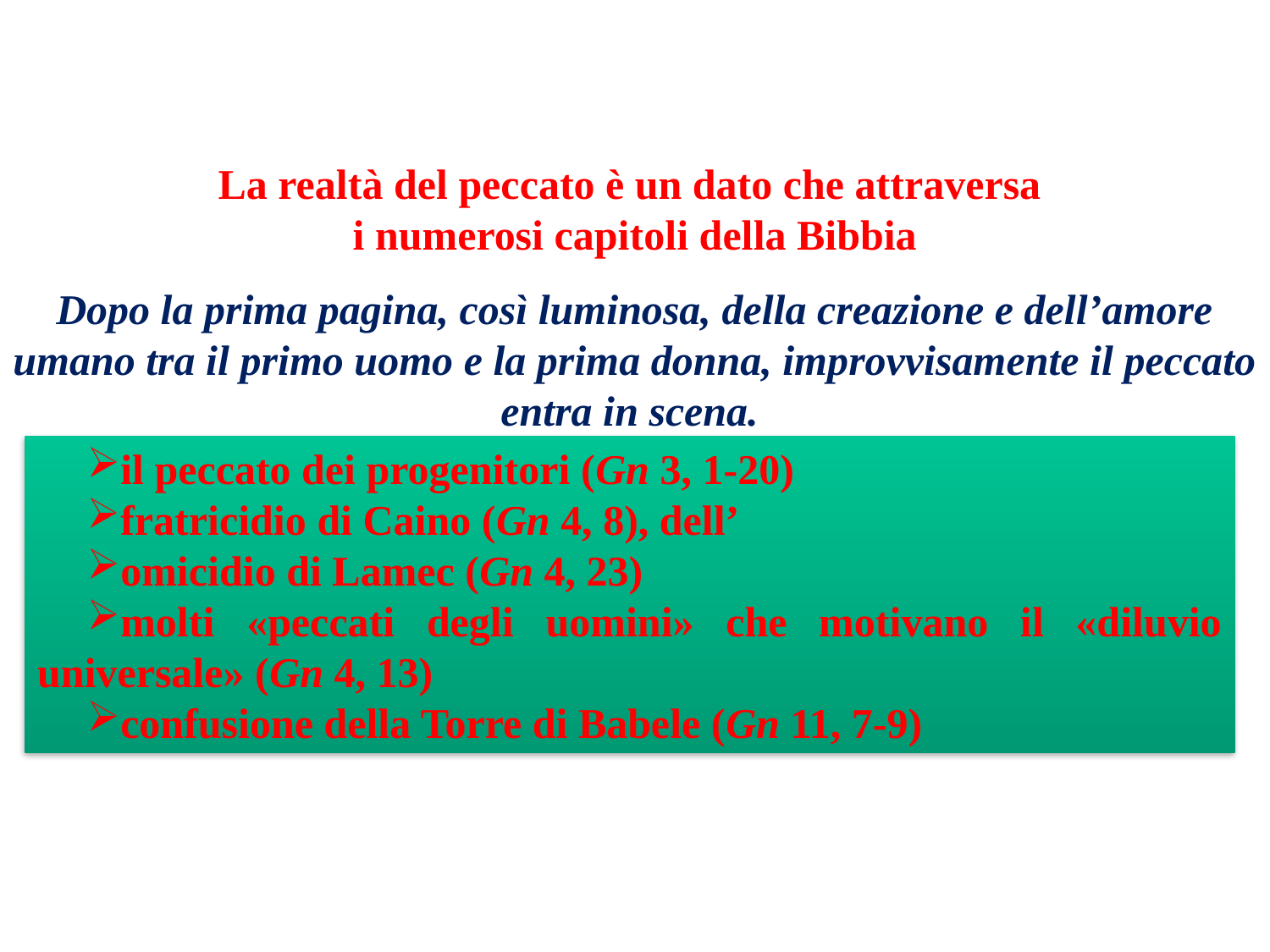

La realtà del peccato è un dato che attraversa
i numerosi capitoli della Bibbia
Dopo la prima pagina, così luminosa, della creazione e dell’amore umano tra il primo uomo e la prima donna, improvvisamente il peccato entra in scena.
il peccato dei progenitori (Gn 3, 1-20)
fratricidio di Caino (Gn 4, 8), dell’
omicidio di Lamec (Gn 4, 23)
molti «peccati degli uomini» che motivano il «diluvio universale» (Gn 4, 13)
confusione della Torre di Babele (Gn 11, 7-9)